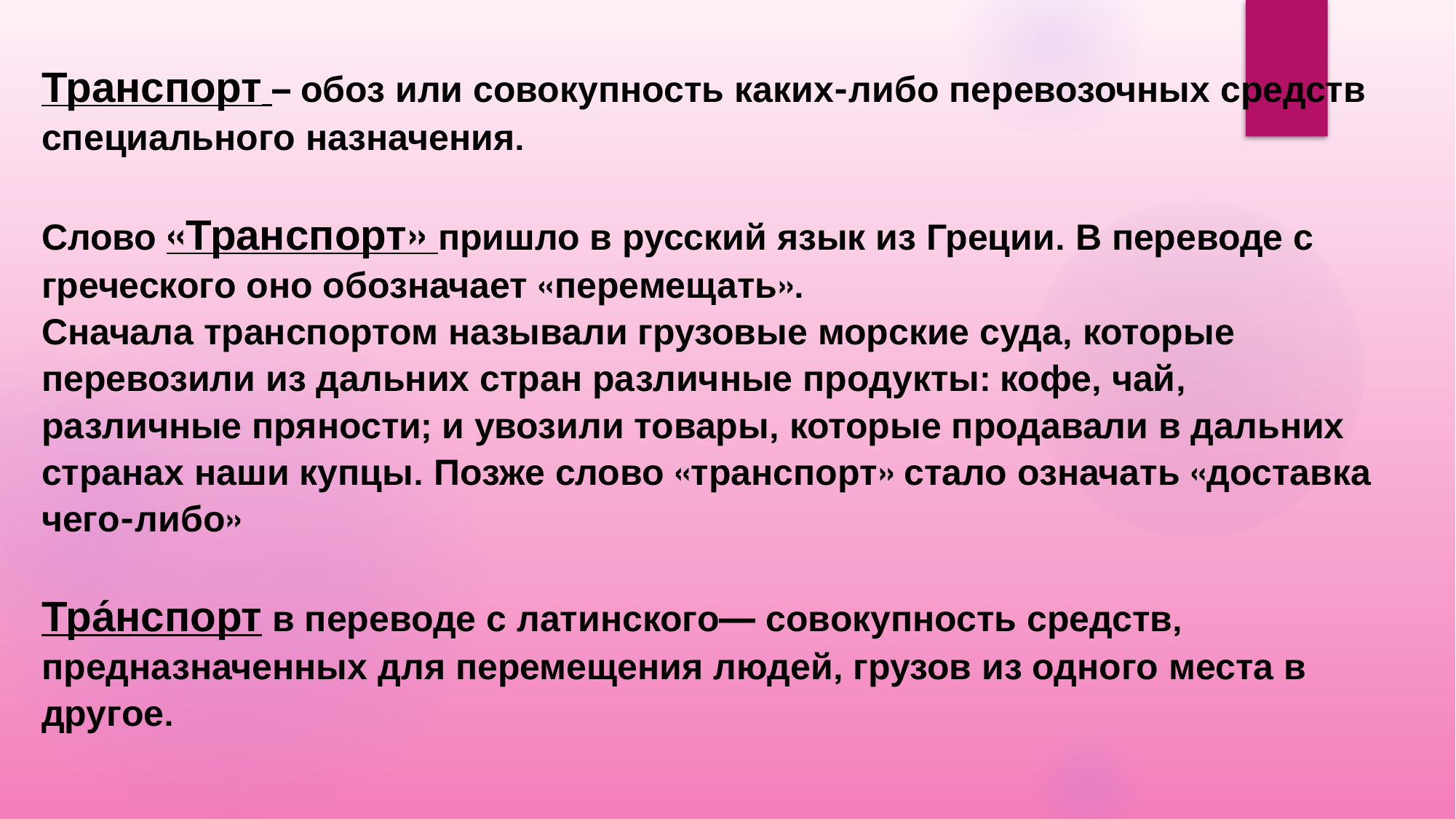

Транспорт – обоз или совокупность каких-либо перевозочных средств специального назначения.

Слово «Транспорт» пришло в русский язык из Греции. В переводе с греческого оно обозначает «перемещать».
Сначала транспортом называли грузовые морские суда, которые перевозили из дальних стран различные продукты: кофе, чай, различные пряности; и увозили товары, которые продавали в дальних странах наши купцы. Позже слово «транспорт» стало означать «доставка чего-либо»

Тра́нспорт в переводе с латинского— совокупность средств, предназначенных для перемещения людей, грузов из одного места в другое.